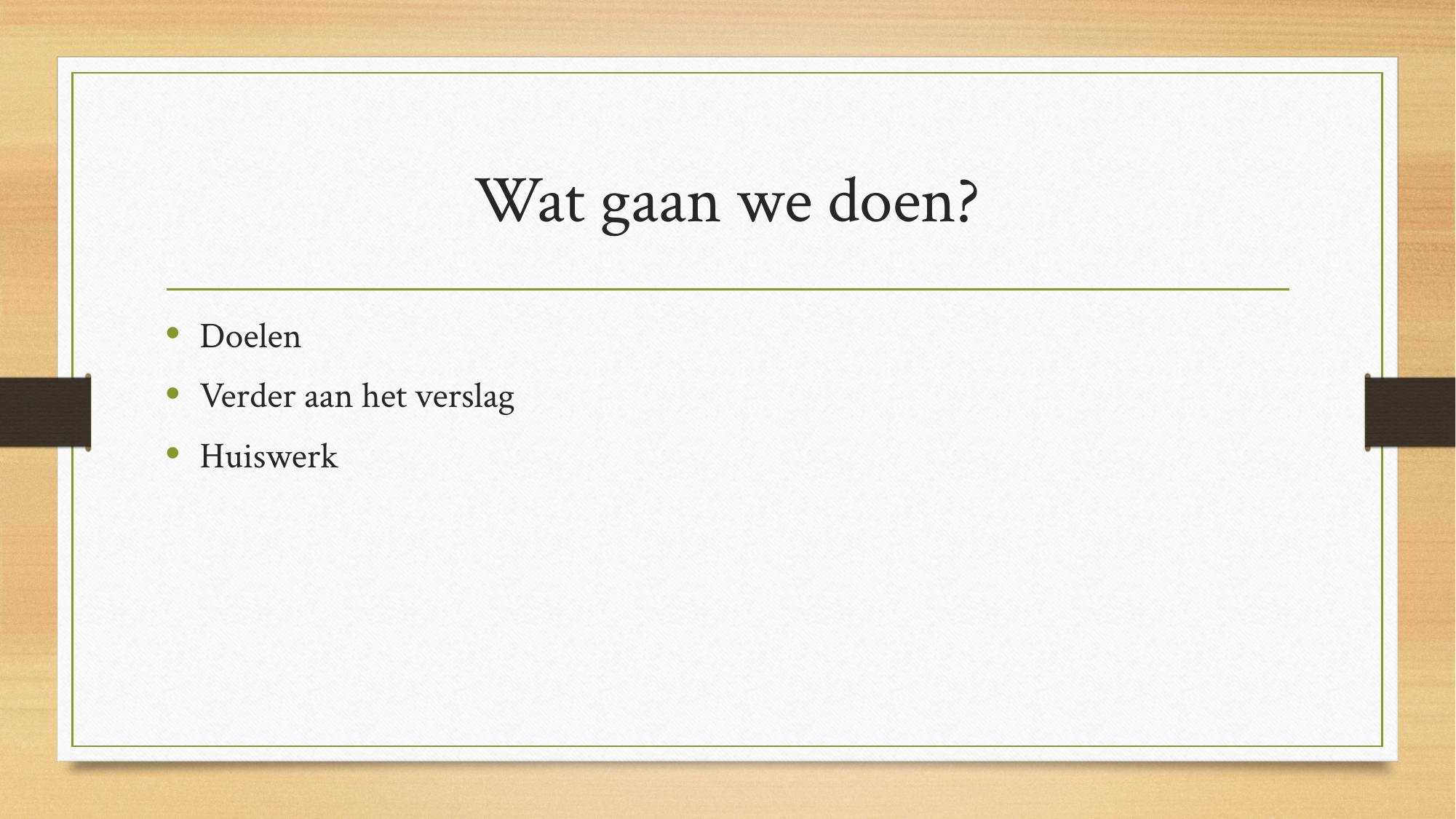

# Wat gaan we doen?
Doelen
Verder aan het verslag
Huiswerk